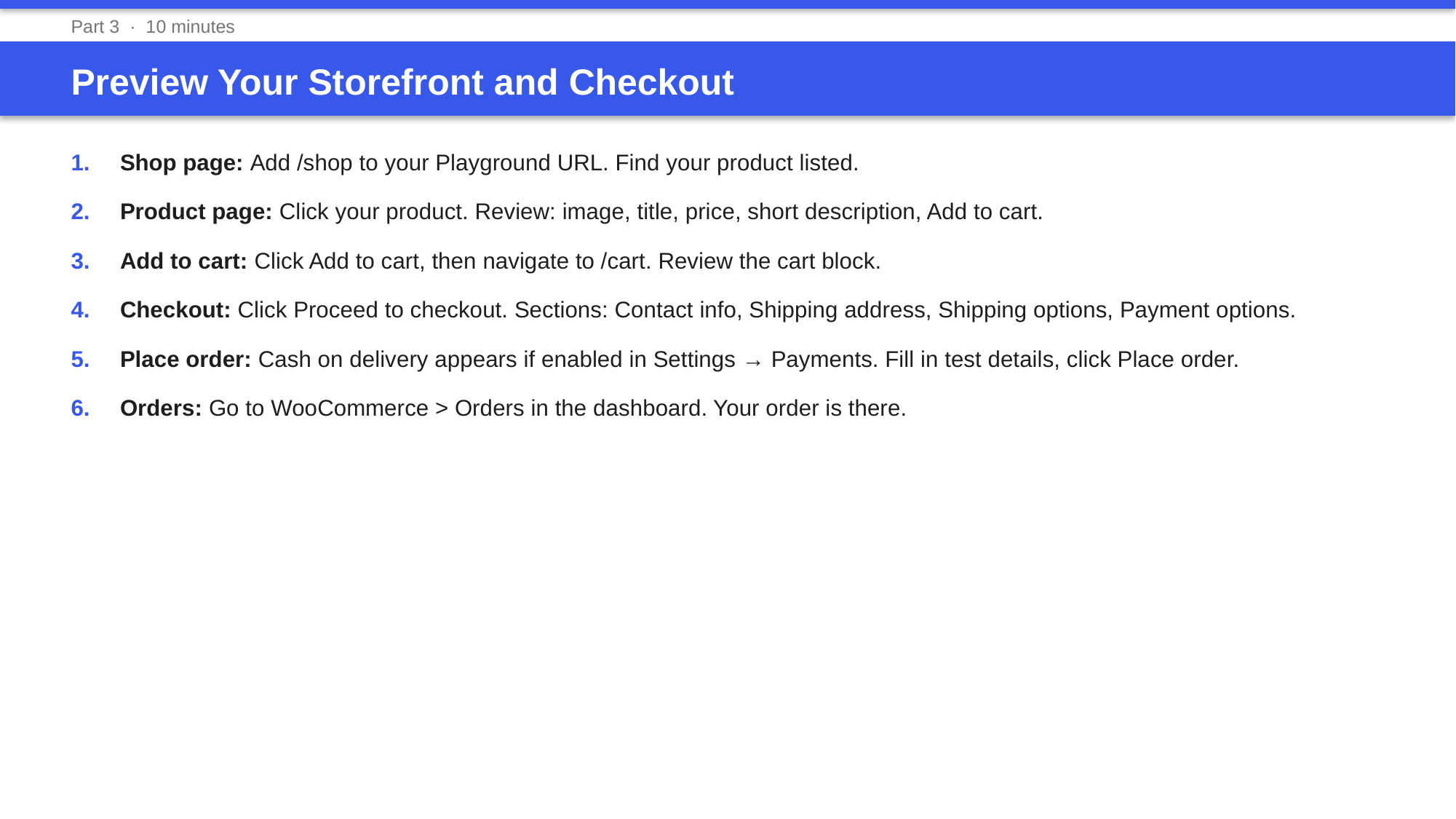

Part 3  ·  10 minutes

Preview Your Storefront and Checkout
1.	Shop page: Add /shop to your Playground URL. Find your product listed.
2.	Product page: Click your product. Review: image, title, price, short description, Add to cart.
3.	Add to cart: Click Add to cart, then navigate to /cart. Review the cart block.
4.	Checkout: Click Proceed to checkout. Sections: Contact info, Shipping address, Shipping options, Payment options.
5.	Place order: Cash on delivery appears if enabled in Settings → Payments. Fill in test details, click Place order.
6.	Orders: Go to WooCommerce > Orders in the dashboard. Your order is there.